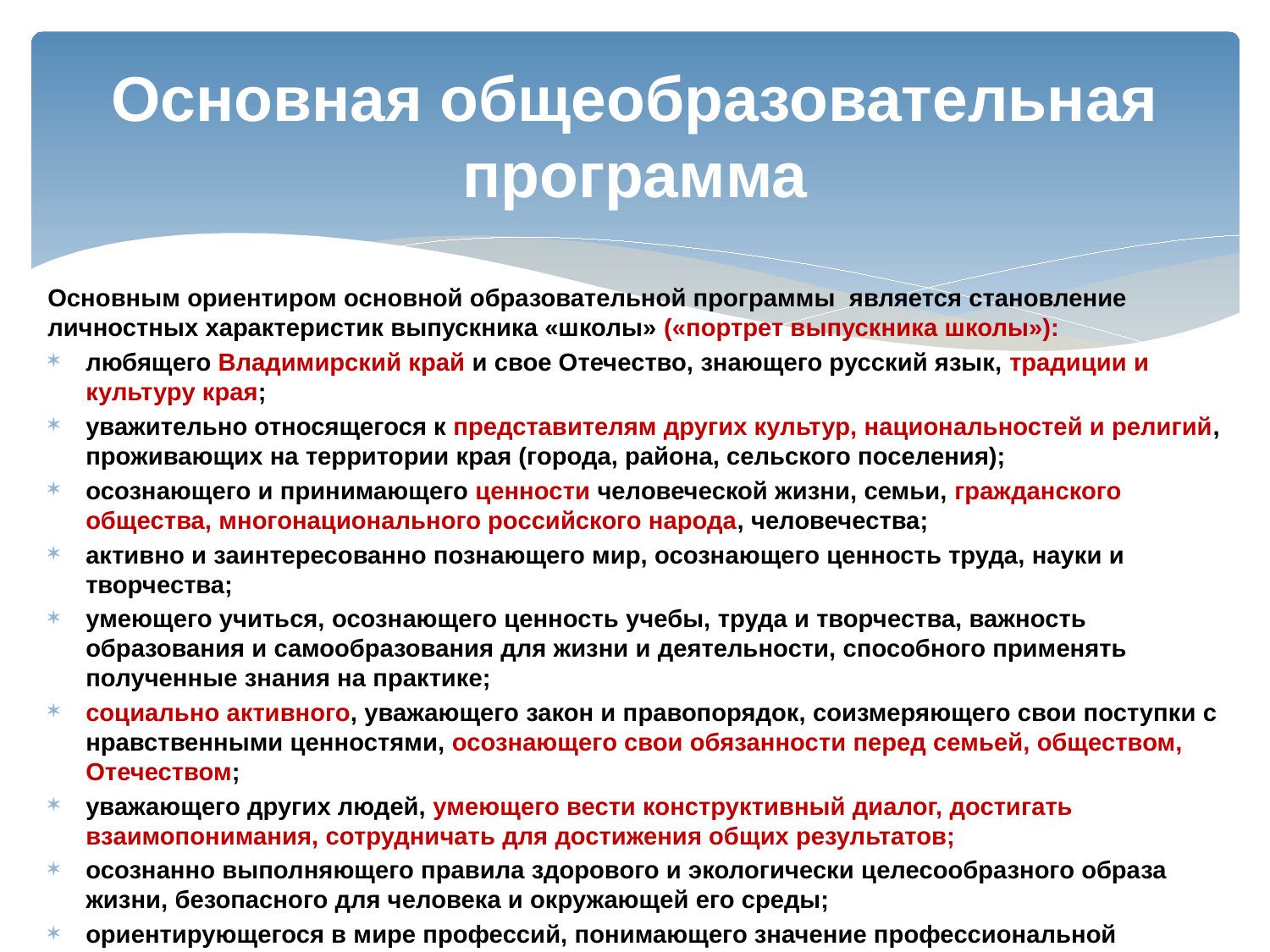

# Основная общеобразовательная программа
Основным ориентиром основной образовательной программы  является становление личностных характеристик выпускника «школы» («портрет выпускника школы»):
любящего Владимирский край и свое Отечество, знающего русский язык, традиции и культуру края;
уважительно относящегося к представителям других культур, национальностей и религий, проживающих на территории края (города, района, сельского поселения);
осознающего и принимающего ценности человеческой жизни, семьи, гражданского общества, многонационального российского народа, человечества;
активно и заинтересованно познающего мир, осознающего ценность труда, науки и творчества;
умеющего учиться, осознающего ценность учебы, труда и творчества, важность образования и самообразования для жизни и деятельности, способного применять полученные знания на практике;
социально активного, уважающего закон и правопорядок, соизмеряющего свои поступки с нравственными ценностями, осознающего свои обязанности перед семьей, обществом, Отечеством;
уважающего других людей, умеющего вести конструктивный диалог, достигать взаимопонимания, сотрудничать для достижения общих результатов;
осознанно выполняющего правила здорового и экологически целесообразного образа жизни, безопасного для человека и окружающей его среды;
ориентирующегося в мире профессий, понимающего значение профессиональной деятельности для человека в интересах устойчивого развития общества и природы.